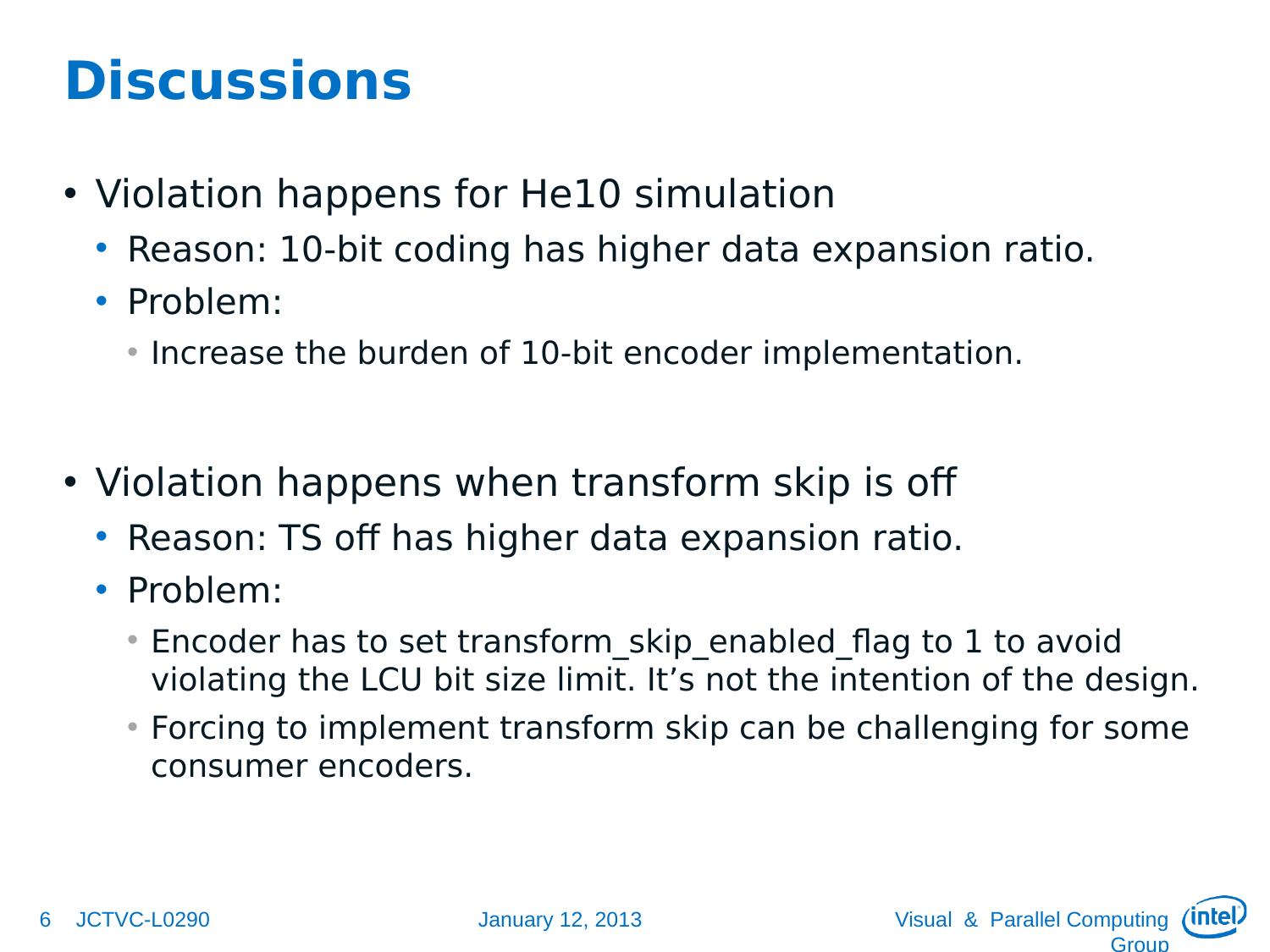

# Discussions
Violation happens for He10 simulation
Reason: 10-bit coding has higher data expansion ratio.
Problem:
Increase the burden of 10-bit encoder implementation.

Violation happens when transform skip is off
Reason: TS off has higher data expansion ratio.
Problem:
Encoder has to set transform_skip_enabled_flag to 1 to avoid violating the LCU bit size limit. It’s not the intention of the design.
Forcing to implement transform skip can be challenging for some consumer encoders.
6
JCTVC-L0290
January 12, 2013